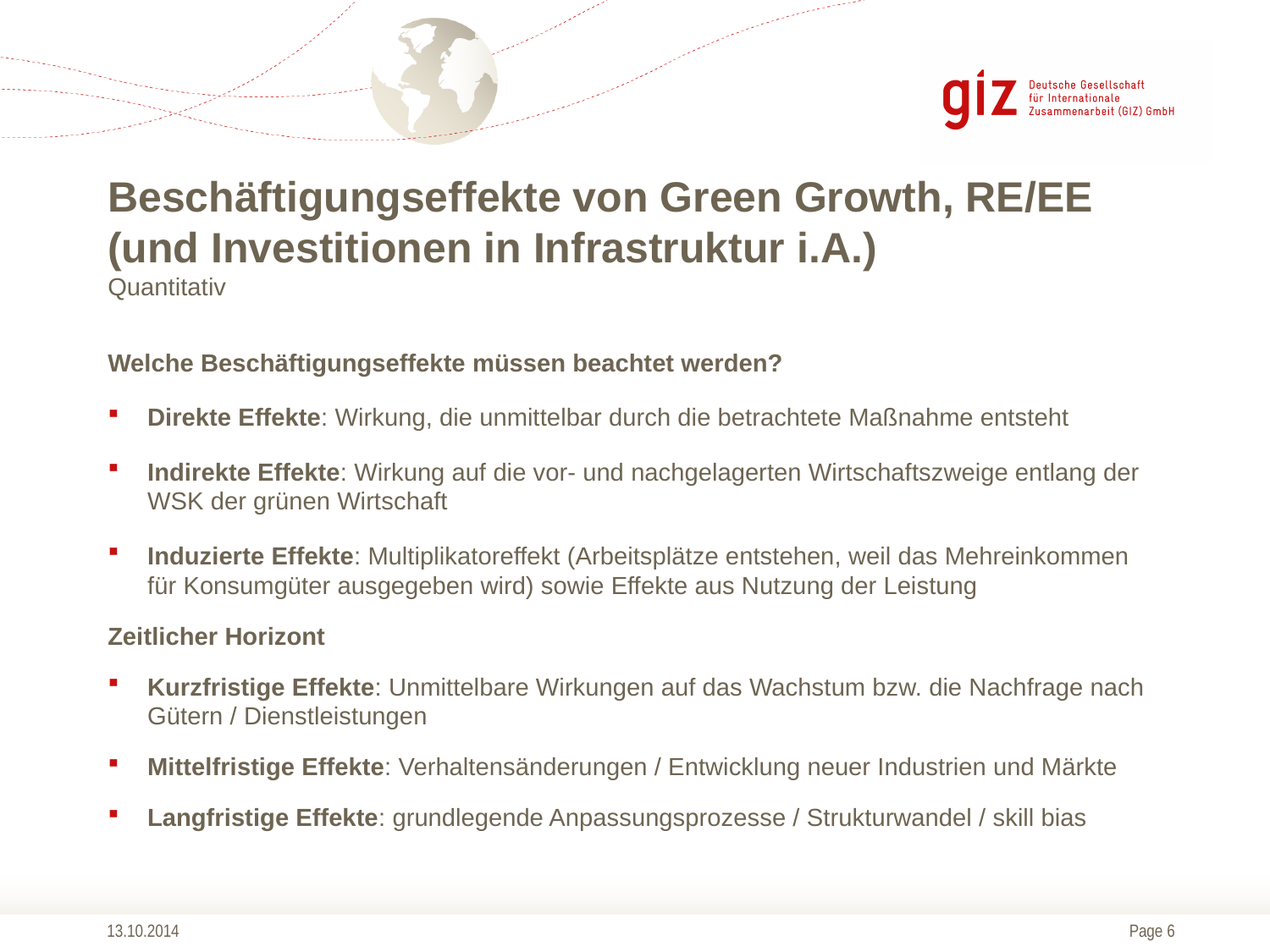

# Beschäftigungseffekte von Green Growth, RE/EE (und Investitionen in Infrastruktur i.A.) Quantitativ
Welche Beschäftigungseffekte müssen beachtet werden?
Direkte Effekte: Wirkung, die unmittelbar durch die betrachtete Maßnahme entsteht
Indirekte Effekte: Wirkung auf die vor- und nachgelagerten Wirtschaftszweige entlang der WSK der grünen Wirtschaft
Induzierte Effekte: Multiplikatoreffekt (Arbeitsplätze entstehen, weil das Mehreinkommen für Konsumgüter ausgegeben wird) sowie Effekte aus Nutzung der Leistung
Zeitlicher Horizont
Kurzfristige Effekte: Unmittelbare Wirkungen auf das Wachstum bzw. die Nachfrage nach Gütern / Dienstleistungen
Mittelfristige Effekte: Verhaltensänderungen / Entwicklung neuer Industrien und Märkte
Langfristige Effekte: grundlegende Anpassungsprozesse / Strukturwandel / skill bias

13.10.2014